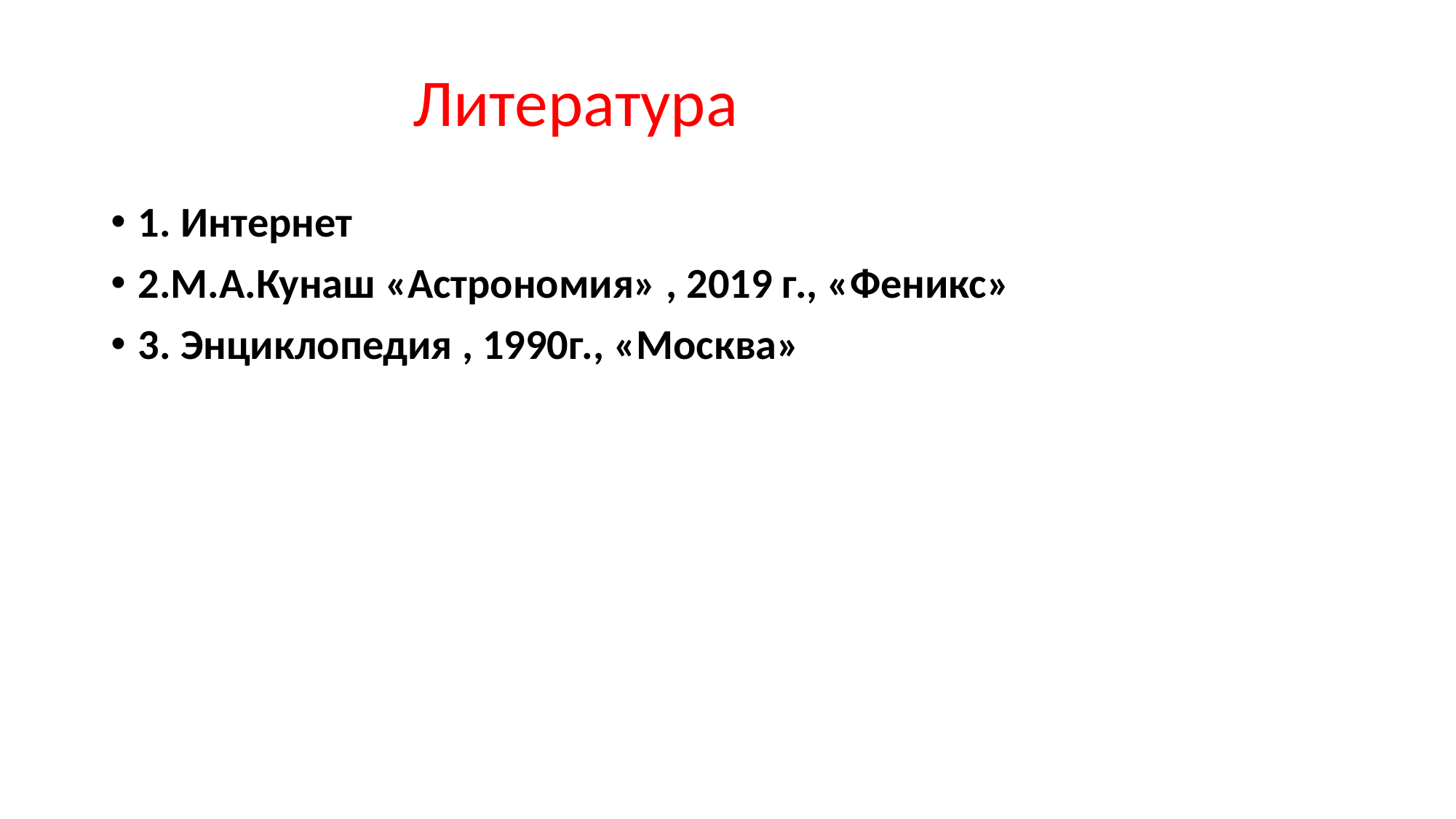

# Литература
1. Интернет
2.М.А.Кунаш «Астрономия» , 2019 г., «Феникс»
3. Энциклопедия , 1990г., «Москва»